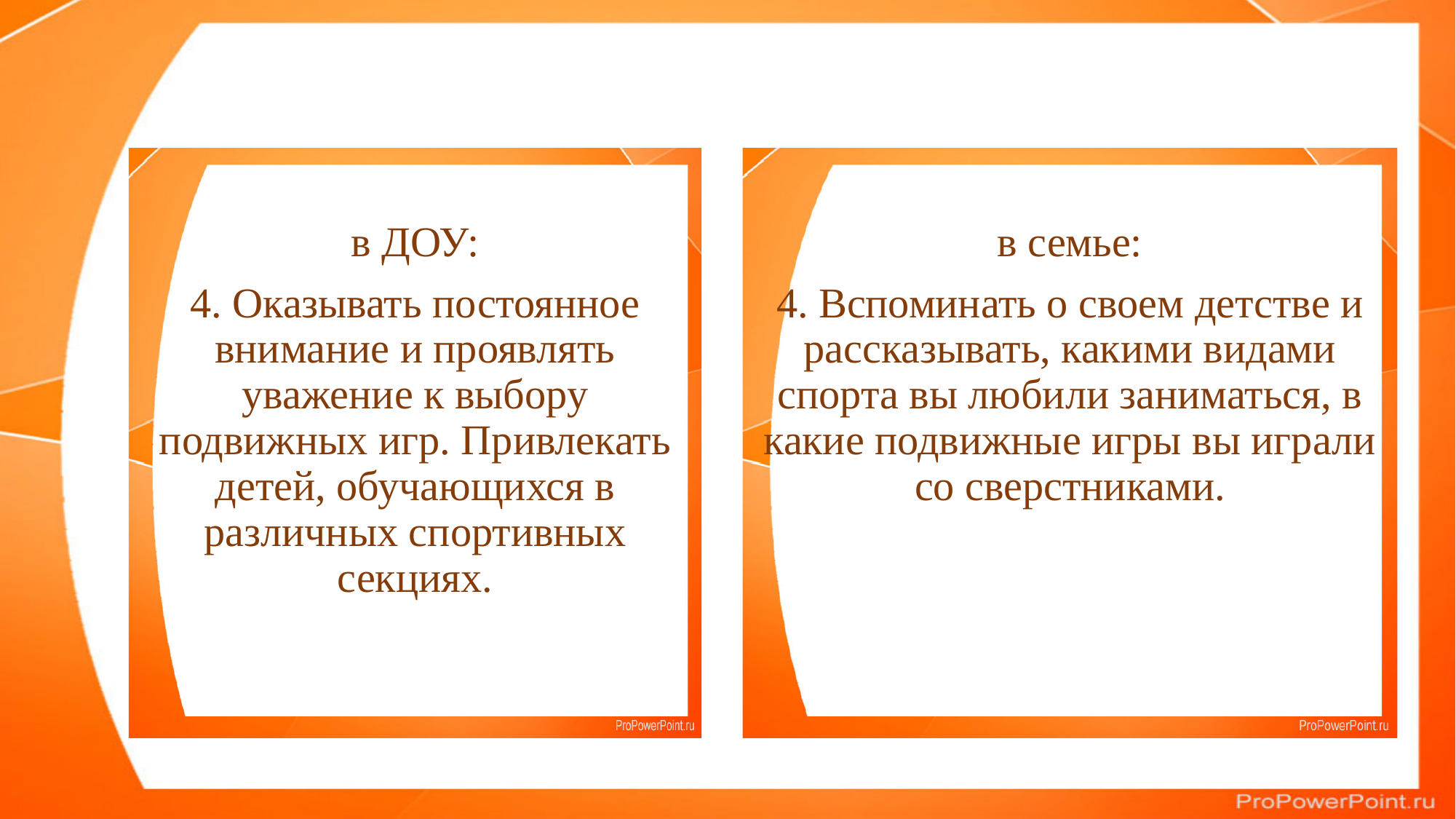

в ДОУ:
4. Оказывать постоянное внимание и проявлять уважение к выбору подвижных игр. Привлекать детей, обучающихся в различных спортивных секциях.

в семье:
4. Вспоминать о своем детстве и рассказывать, какими видами спорта вы любили заниматься, в какие подвижные игры вы играли со сверстниками.